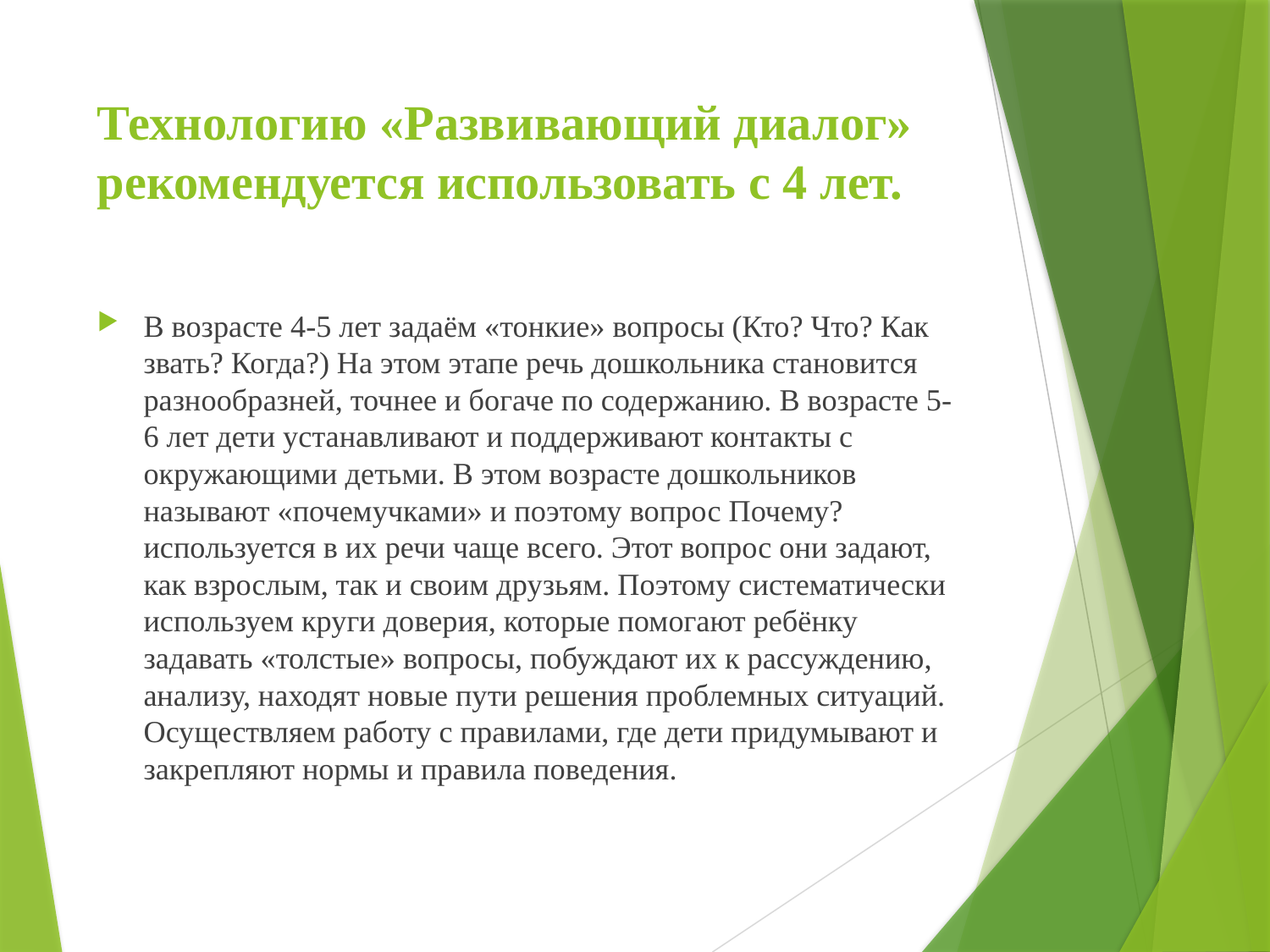

# Технологию «Развивающий диалог» рекомендуется использовать с 4 лет.
В возрасте 4-5 лет задаём «тонкие» вопросы (Кто? Что? Как звать? Когда?) На этом этапе речь дошкольника становится разнообразней, точнее и богаче по содержанию. В возрасте 5-6 лет дети устанавливают и поддерживают контакты с окружающими детьми. В этом возрасте дошкольников называют «почемучками» и поэтому вопрос Почему? используется в их речи чаще всего. Этот вопрос они задают, как взрослым, так и своим друзьям. Поэтому систематически используем круги доверия, которые помогают ребёнку задавать «толстые» вопросы, побуждают их к рассуждению, анализу, находят новые пути решения проблемных ситуаций. Осуществляем работу с правилами, где дети придумывают и закрепляют нормы и правила поведения.